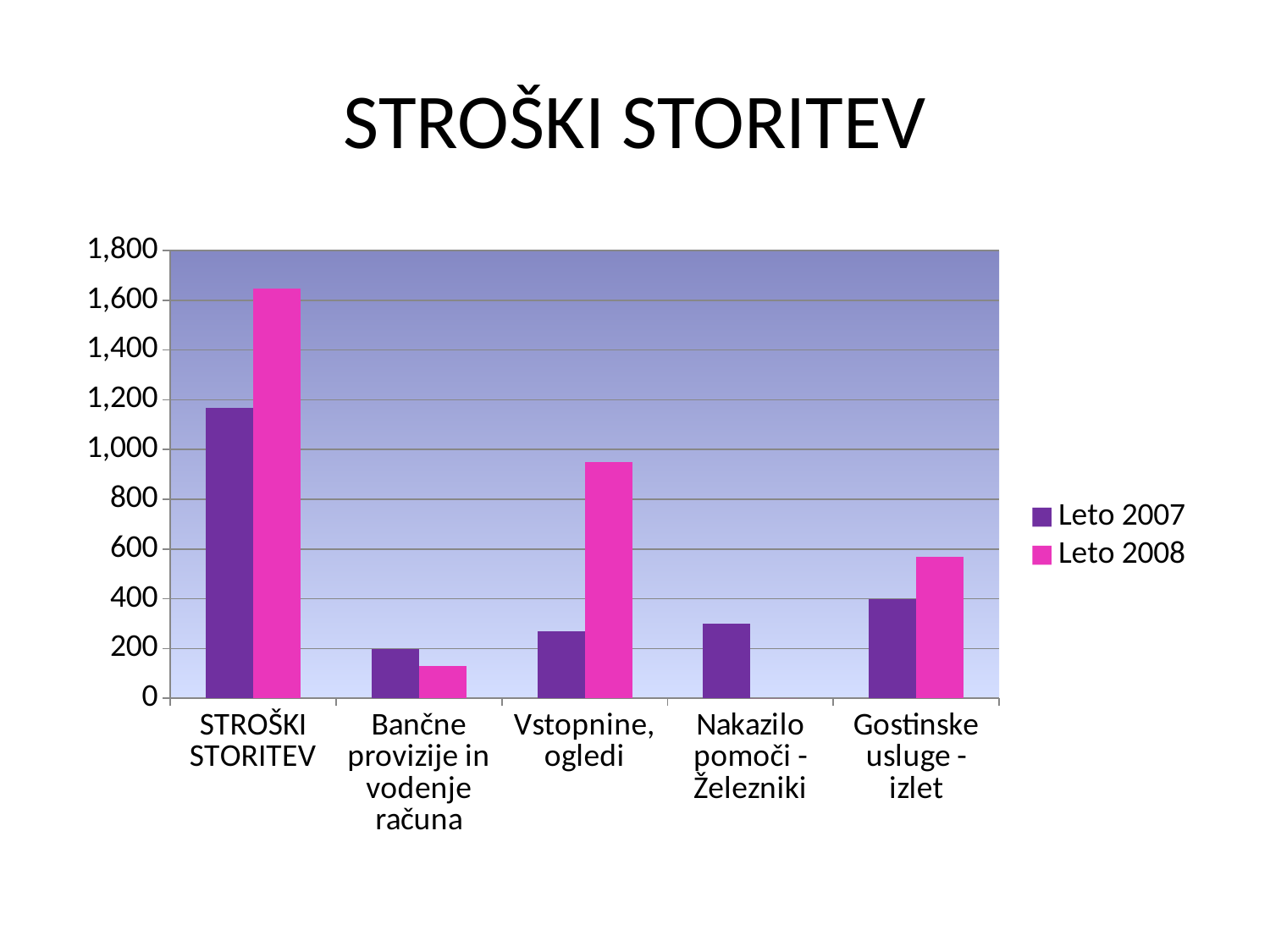

# STROŠKI STORITEV

### Chart

| Category | Leto 2007 | Leto 2008 |
|---|---|---|
| STROŠKI STORITEV | 1166.24 | 1648.3799999999999 |
| Bančne provizije in vodenje računa | 199.34 | 130.1 |
| Vstopnine, ogledi | 269.8999999999998 | 949.48 |
| Nakazilo pomoči - Železniki | 300.0 | 0.0 |
| Gostinske usluge - izlet | 397.0 | 568.8 |